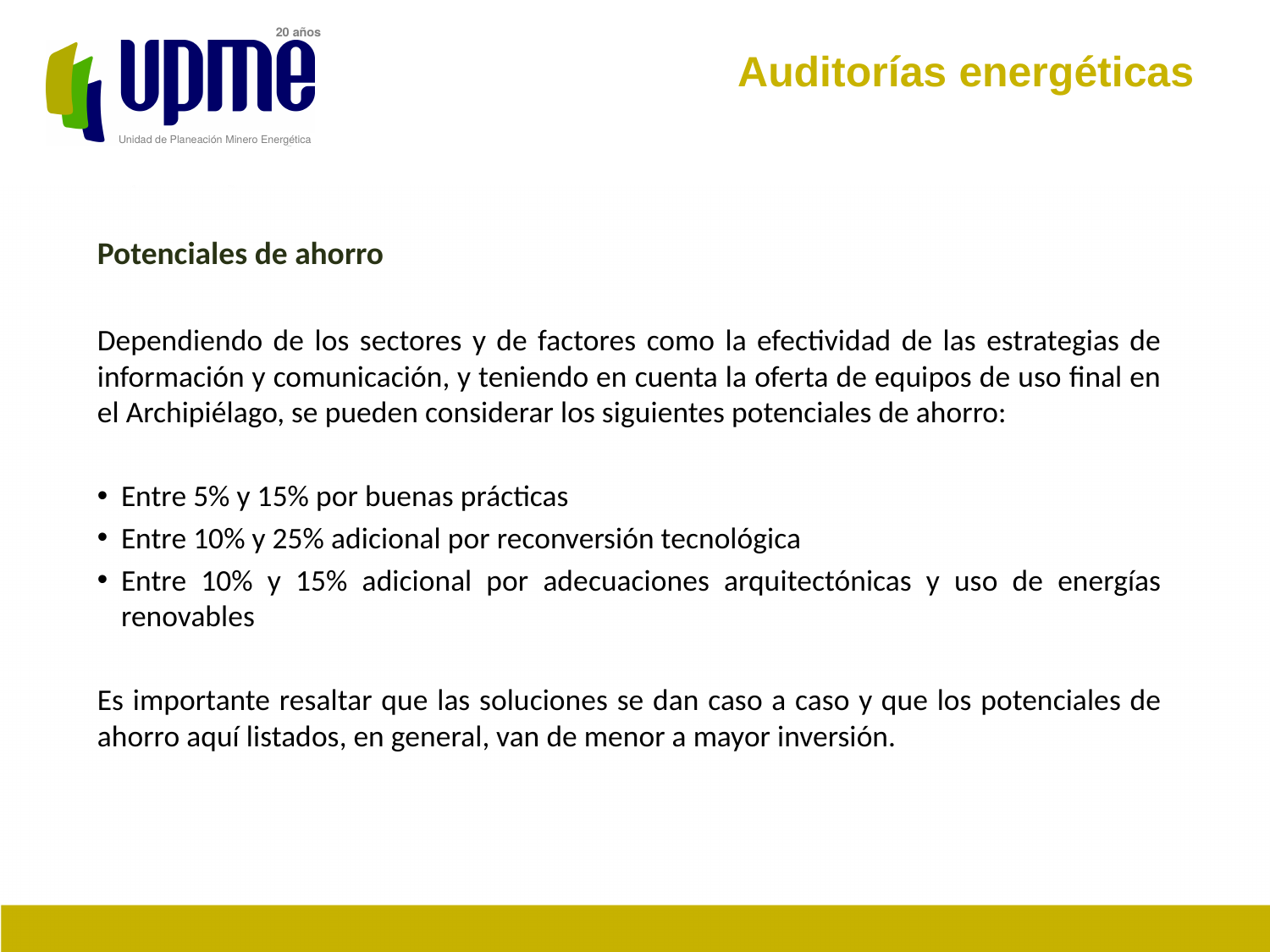

Auditorías energéticas
Potenciales de ahorro

Dependiendo de los sectores y de factores como la efectividad de las estrategias de información y comunicación, y teniendo en cuenta la oferta de equipos de uso final en el Archipiélago, se pueden considerar los siguientes potenciales de ahorro:

Entre 5% y 15% por buenas prácticas
Entre 10% y 25% adicional por reconversión tecnológica
Entre 10% y 15% adicional por adecuaciones arquitectónicas y uso de energías renovables

Es importante resaltar que las soluciones se dan caso a caso y que los potenciales de ahorro aquí listados, en general, van de menor a mayor inversión.